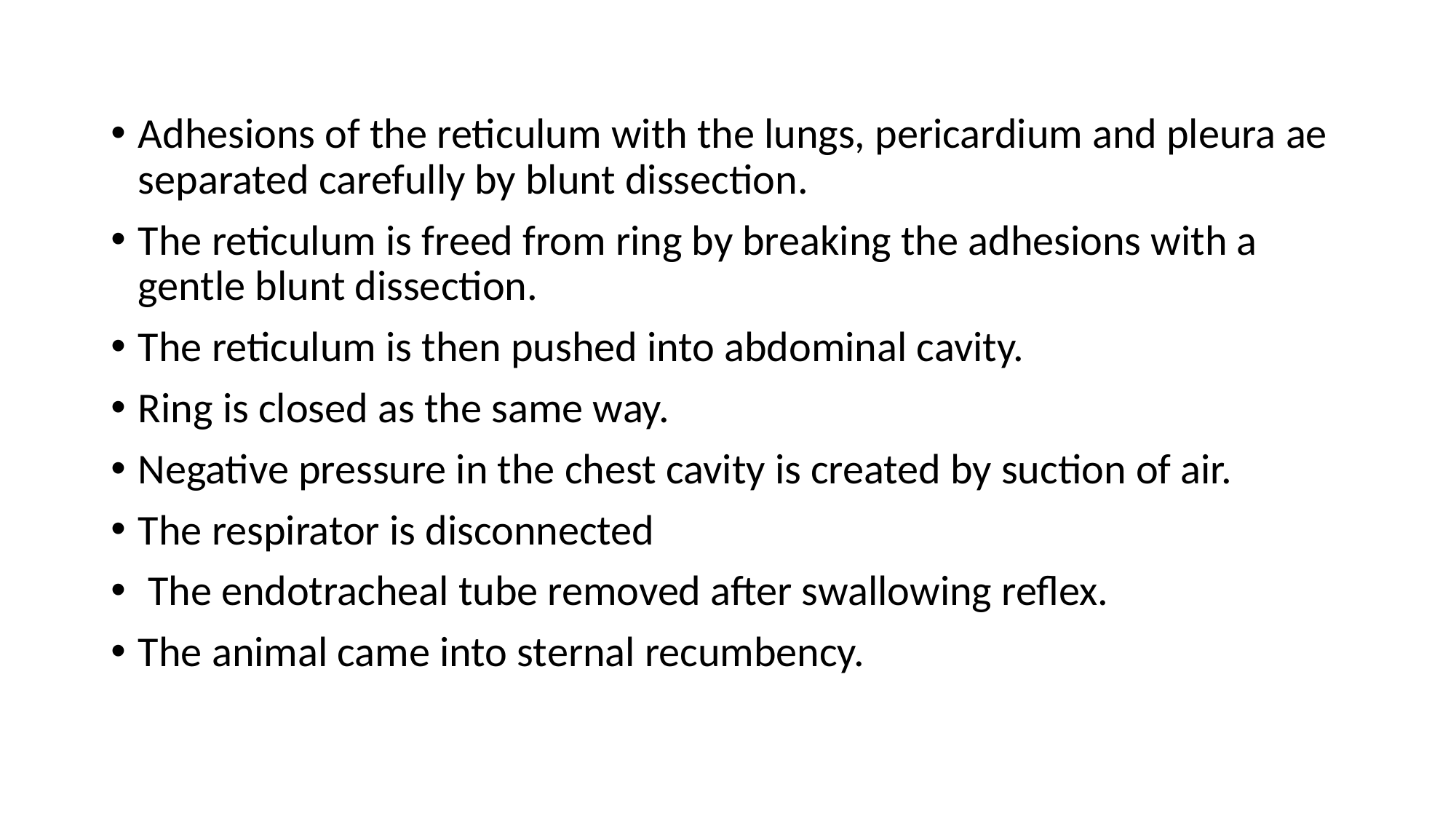

Adhesions of the reticulum with the lungs, pericardium and pleura ae separated carefully by blunt dissection.
The reticulum is freed from ring by breaking the adhesions with a gentle blunt dissection.
The reticulum is then pushed into abdominal cavity.
Ring is closed as the same way.
Negative pressure in the chest cavity is created by suction of air.
The respirator is disconnected
 The endotracheal tube removed after swallowing reflex.
The animal came into sternal recumbency.